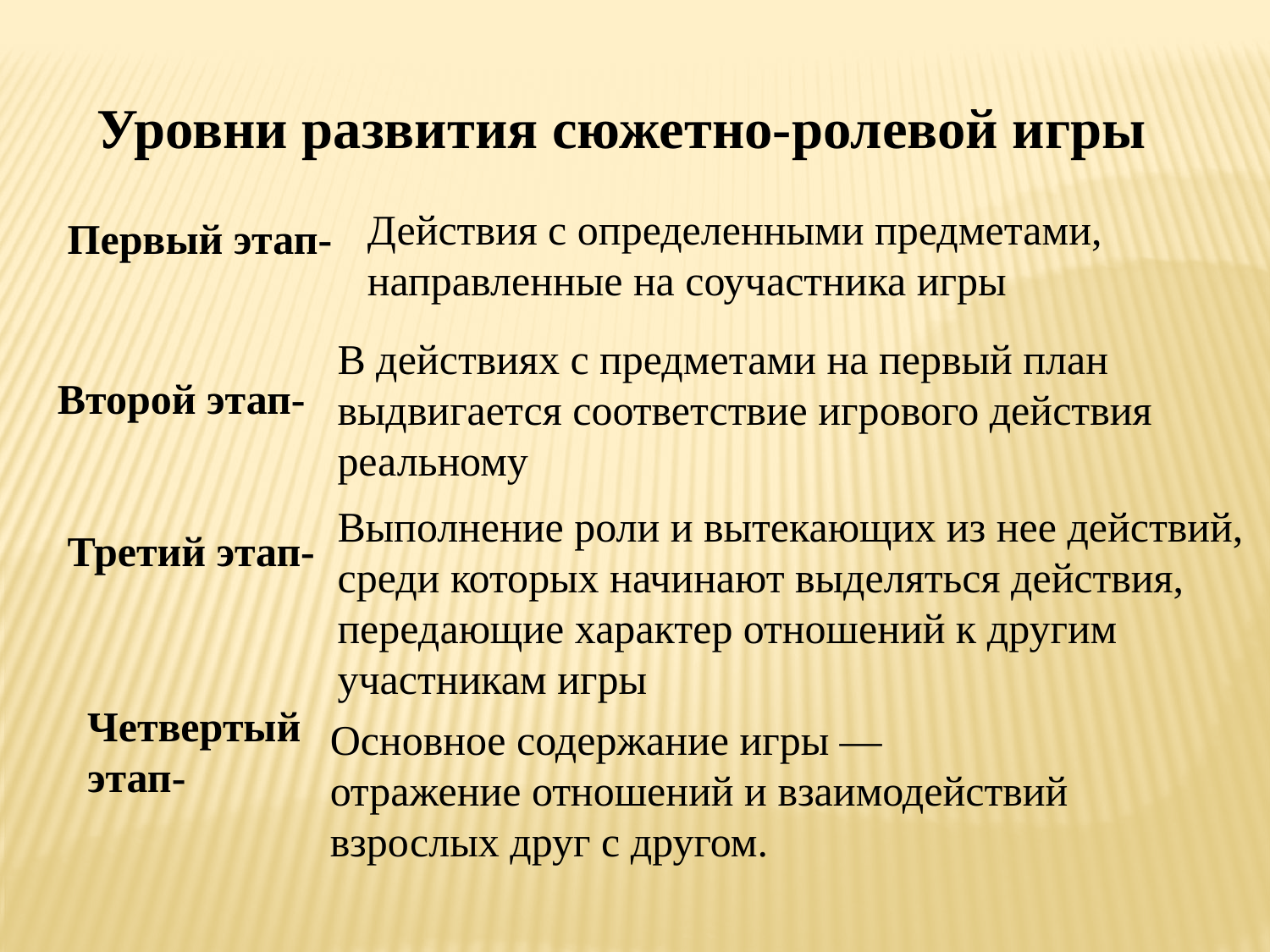

Уровни развития сюжетно-ролевой игры
Действия с определенными предметами, направленные на соучастника игры
Первый этап-
В действиях с предметами на первый план выдвигается соответствие игрового действия реальному
Второй этап-
Выполнение роли и вытекающих из нее действий, среди которых начинают выделяться действия, передающие характер отношений к другим участникам игры
Третий этап-
Четвертый этап-
Основное содержание игры — отражение отношений и взаимодействий взрослых друг с другом.